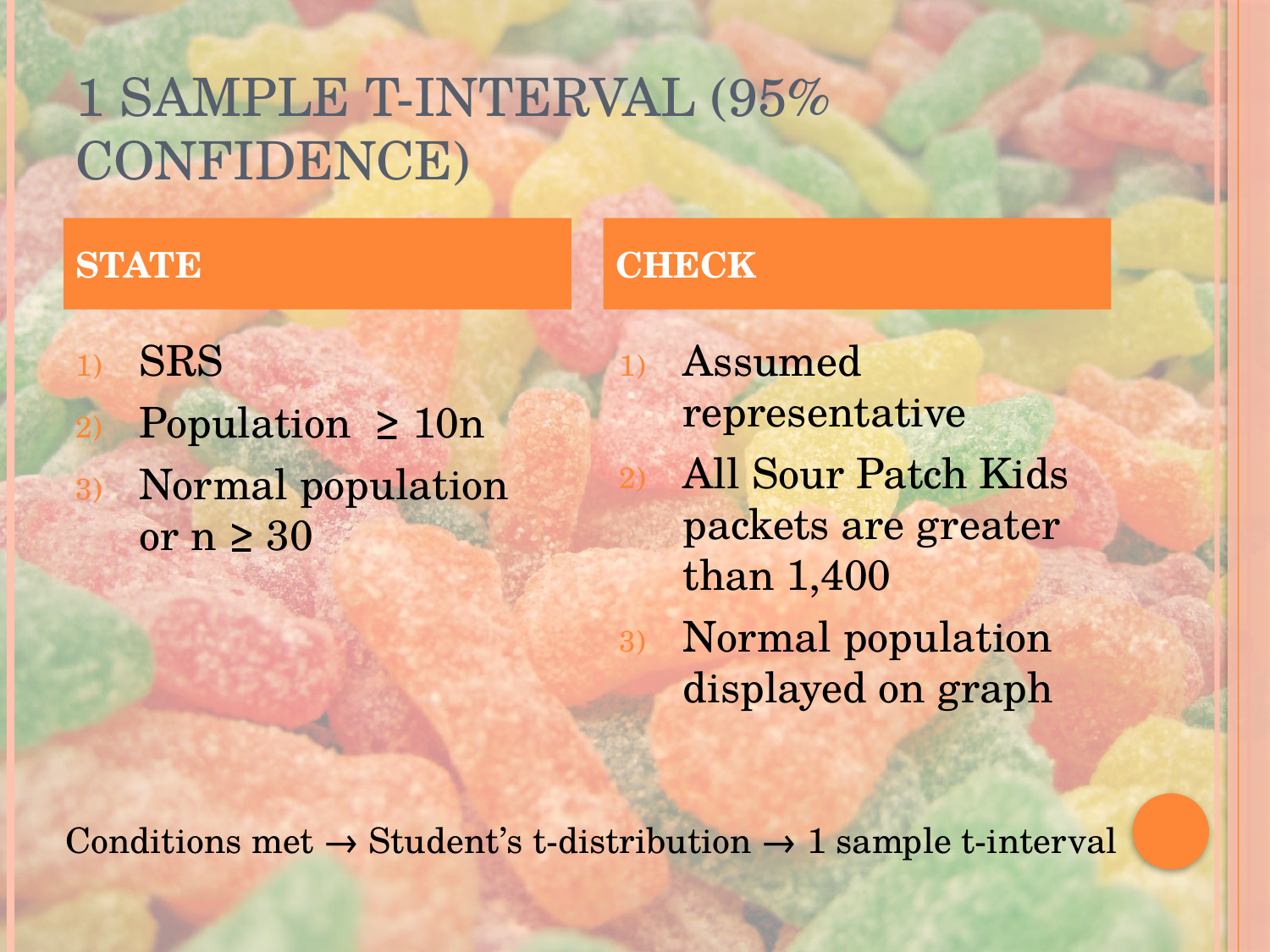

# 1 sample t-interval (95% confidence)
STATE
CHECK
SRS
Population  ≥ 10n
Normal population or n ≥ 30
Assumed representative
All Sour Patch Kids packets are greater than 1,400
Normal population displayed on graph
Conditions met → Student’s t-distribution → 1 sample t-interval